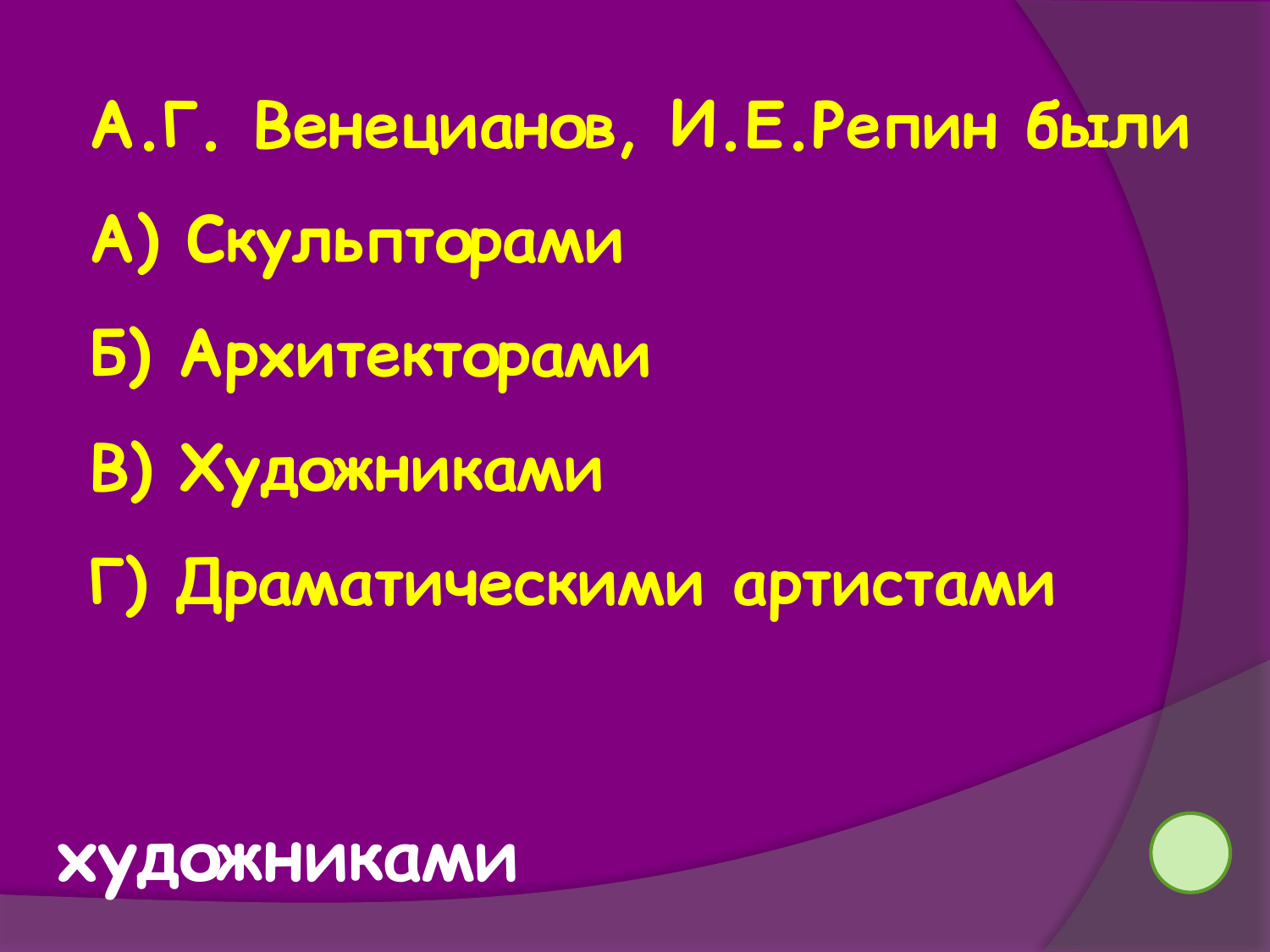

А.Г. Венецианов, И.Е.Репин были
А) Скульпторами
Б) Архитекторами
В) Художниками
Г) Драматическими артистами
художниками